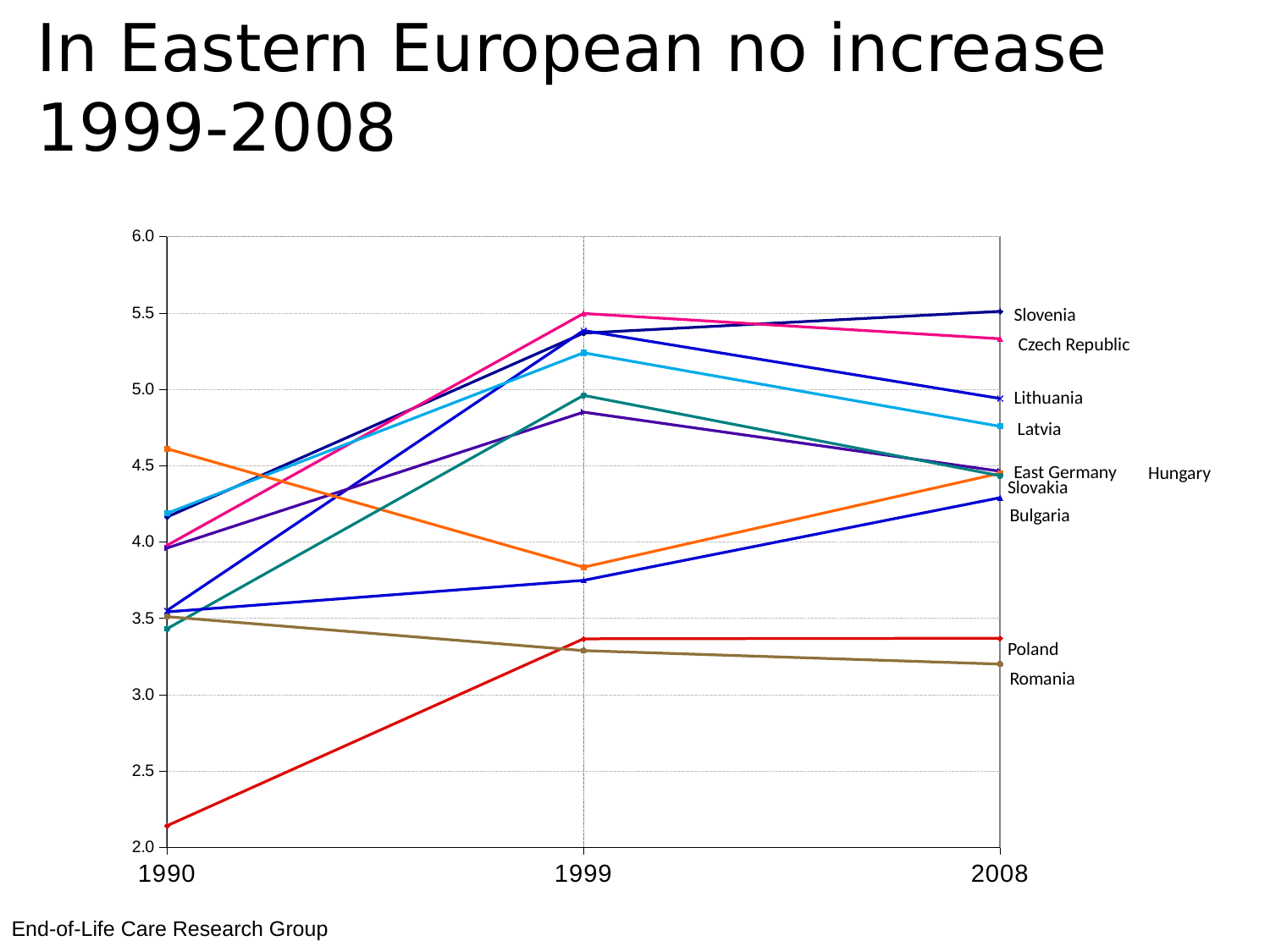

# In Eastern European no increase 1999-2008

### Chart

| Category | SI | CZ | LT | LV | DE (East) | HU | SK | BG | PL | RO |
|---|---|---|---|---|---|---|---|---|---|---|
| 1990 | 4.163716814159279 | 3.977865223807179 | 3.551111111111112 | 4.187643020594967 | 3.960877177412193 | 4.610913404507706 | 3.431795878312071 | 3.542443064182195 | 2.142255005268697 | 3.511068334937442 |
| 1999 | 5.367368421052631 | 5.496158952626386 | 5.384540069676333 | 5.238789237668168 | 4.850204388136619 | 3.834878459417057 | 4.960077704287488 | 3.748890499648257 | 3.366144875575006 | 3.28867102396514 |
| 2008 | 5.509962771813192 | 5.330480172594841 | 4.939539802381916 | 4.756858630087429 | 4.463252788371248 | 4.450504729302808 | 4.43365553856866 | 4.290118968245341 | 3.37002575628218 | 3.200489855549218 |
Slovenia
Czech Republic
Lithuania
Latvia
East Germany
Hungary
Slovakia
Bulgaria
Poland
Romania
End-of-Life Care Research Group